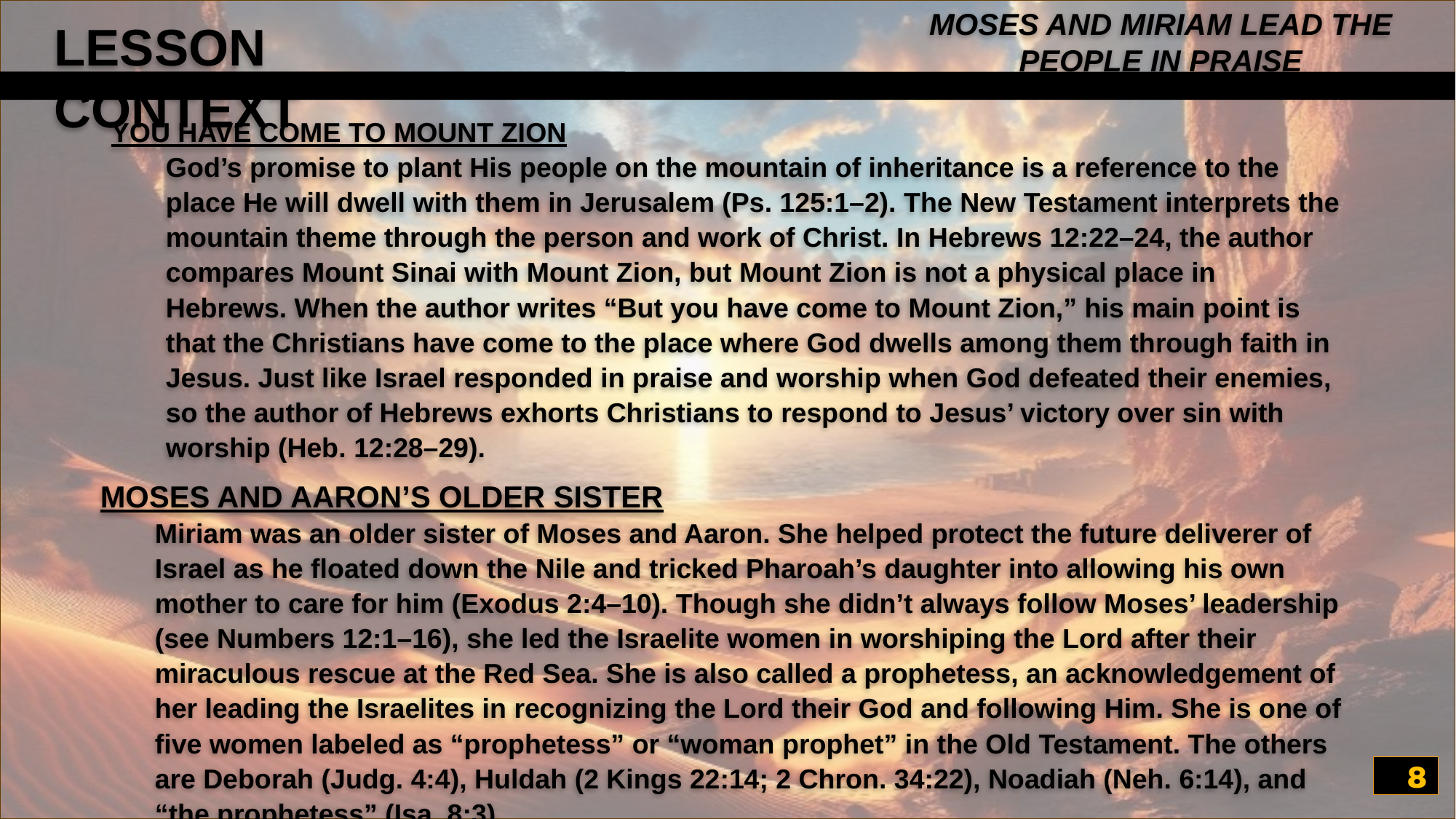

LESSON CONTEXT
Moses and Miriam Lead the People in Praise

You Have Come to Mount Zion
God’s promise to plant His people on the mountain of inheritance is a reference to the place He will dwell with them in Jerusalem (Ps. 125:1–2). The New Testament interprets the mountain theme through the person and work of Christ. In Hebrews 12:22–24, the author compares Mount Sinai with Mount Zion, but Mount Zion is not a physical place in Hebrews. When the author writes “But you have come to Mount Zion,” his main point is that the Christians have come to the place where God dwells among them through faith in Jesus. Just like Israel responded in praise and worship when God defeated their enemies, so the author of Hebrews exhorts Christians to respond to Jesus’ victory over sin with worship (Heb. 12:28–29).

Moses and Aaron’s Older Sister
Miriam was an older sister of Moses and Aaron. She helped protect the future deliverer of Israel as he floated down the Nile and tricked Pharoah’s daughter into allowing his own mother to care for him (Exodus 2:4–10). Though she didn’t always follow Moses’ leadership (see Numbers 12:1–16), she led the Israelite women in worshiping the Lord after their miraculous rescue at the Red Sea. She is also called a prophetess, an acknowledgement of her leading the Israelites in recognizing the Lord their God and following Him. She is one of five women labeled as “prophetess” or “woman prophet” in the Old Testament. The others are Deborah (Judg. 4:4), Huldah (2 Kings 22:14; 2 Chron. 34:22), Noadiah (Neh. 6:14), and “the prophetess” (Isa. 8:3).
8